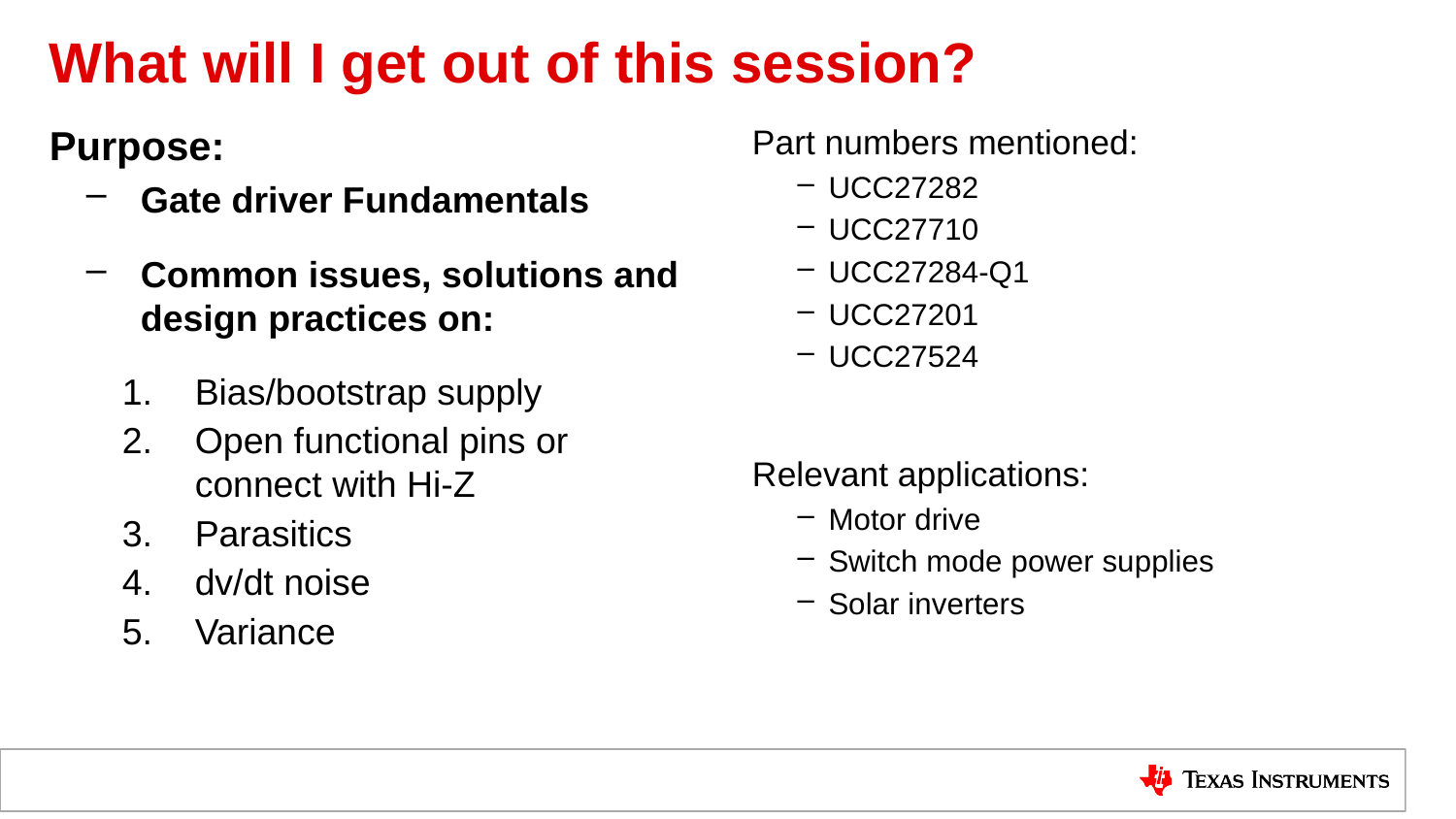

# What will I get out of this session?
Purpose:
Gate driver Fundamentals
Common issues, solutions and design practices on:
Bias/bootstrap supply
Open functional pins or connect with Hi-Z
Parasitics
dv/dt noise
Variance

Part numbers mentioned:
UCC27282
UCC27710
UCC27284-Q1
UCC27201
UCC27524

Relevant applications:
Motor drive
Switch mode power supplies
Solar inverters